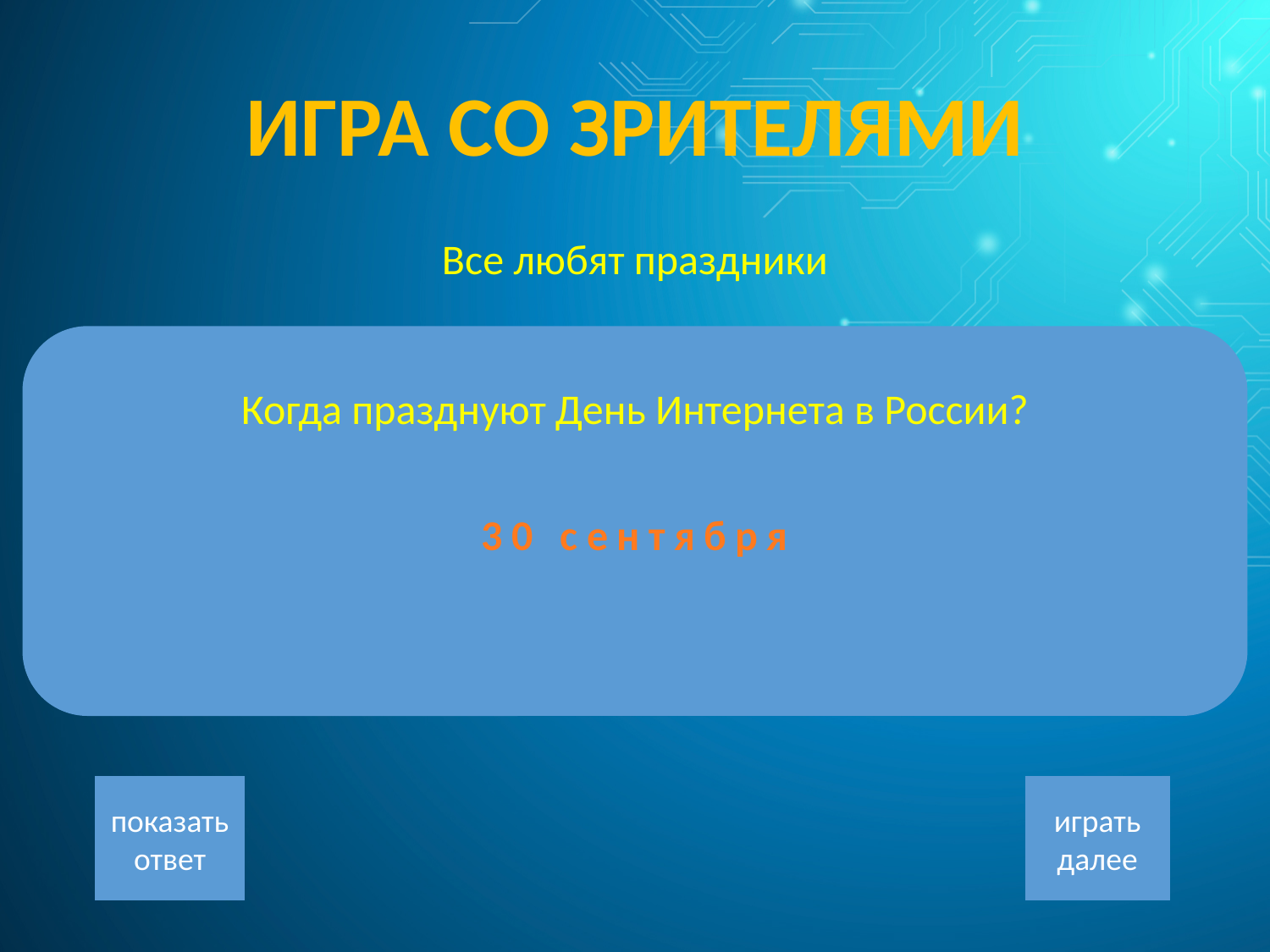

# Игра со зрителями
Все любят праздники

Когда празднуют День Интернета в России?
30 сентября
показать ответ
играть далее